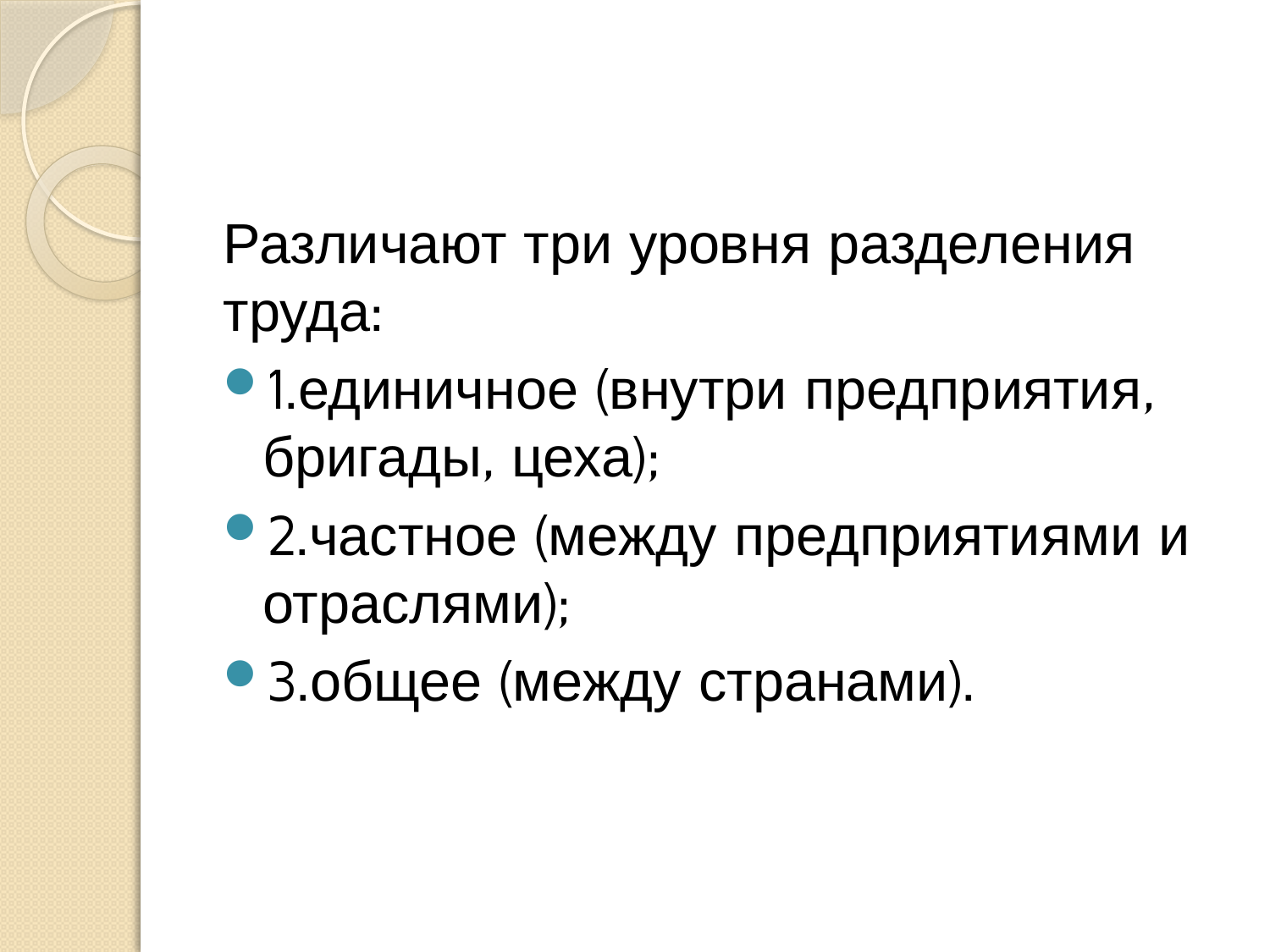

#
Различают три уровня разделения труда:
1.единичное (внутри предприятия, бригады, цеха);
2.частное (между предприятиями и отраслями);
3.общее (между странами).